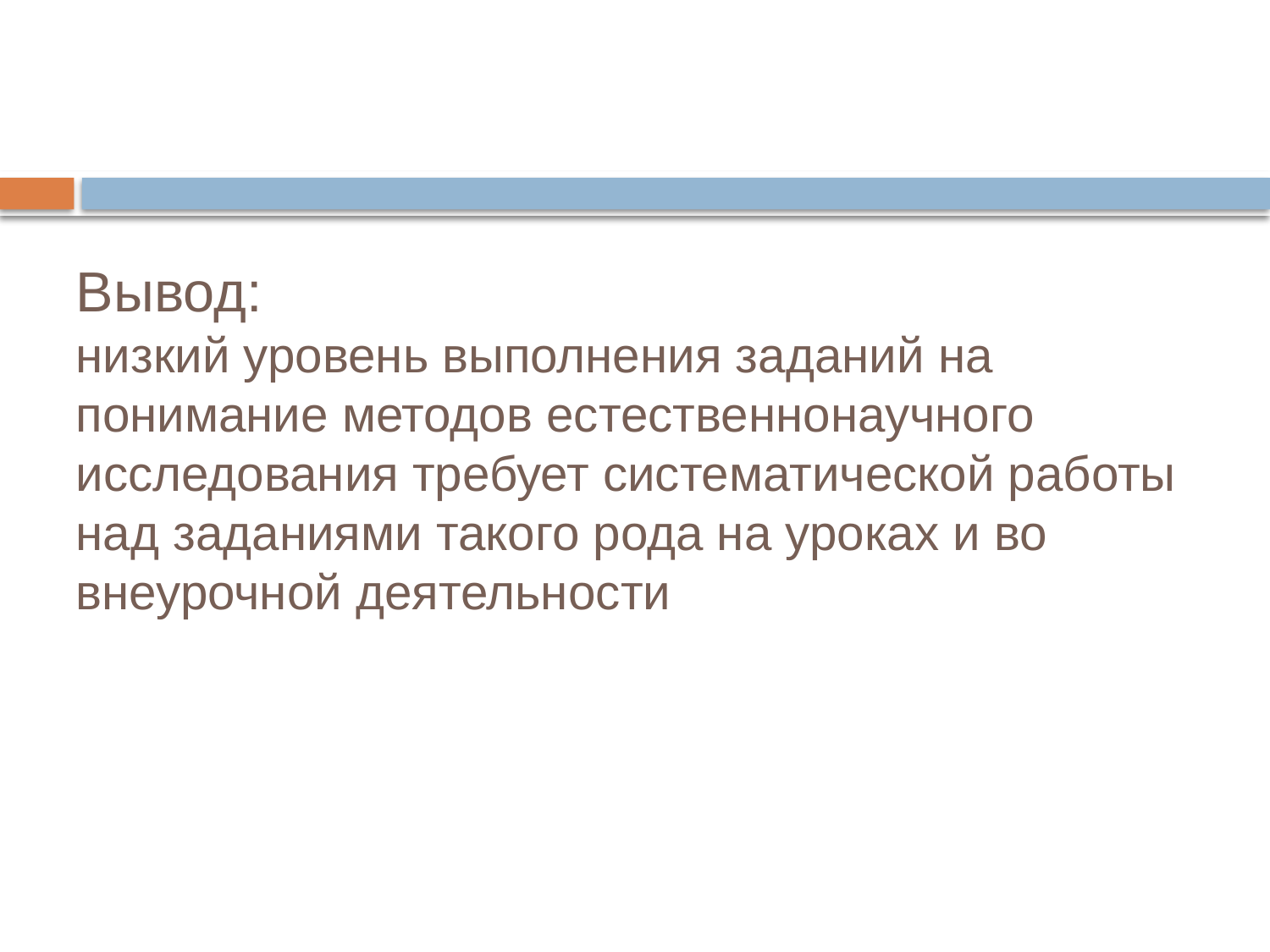

# Вывод: низкий уровень выполнения заданий на  понимание методов естественнонаучного исследования требует систематической работы над заданиями такого рода на уроках и во внеурочной деятельности